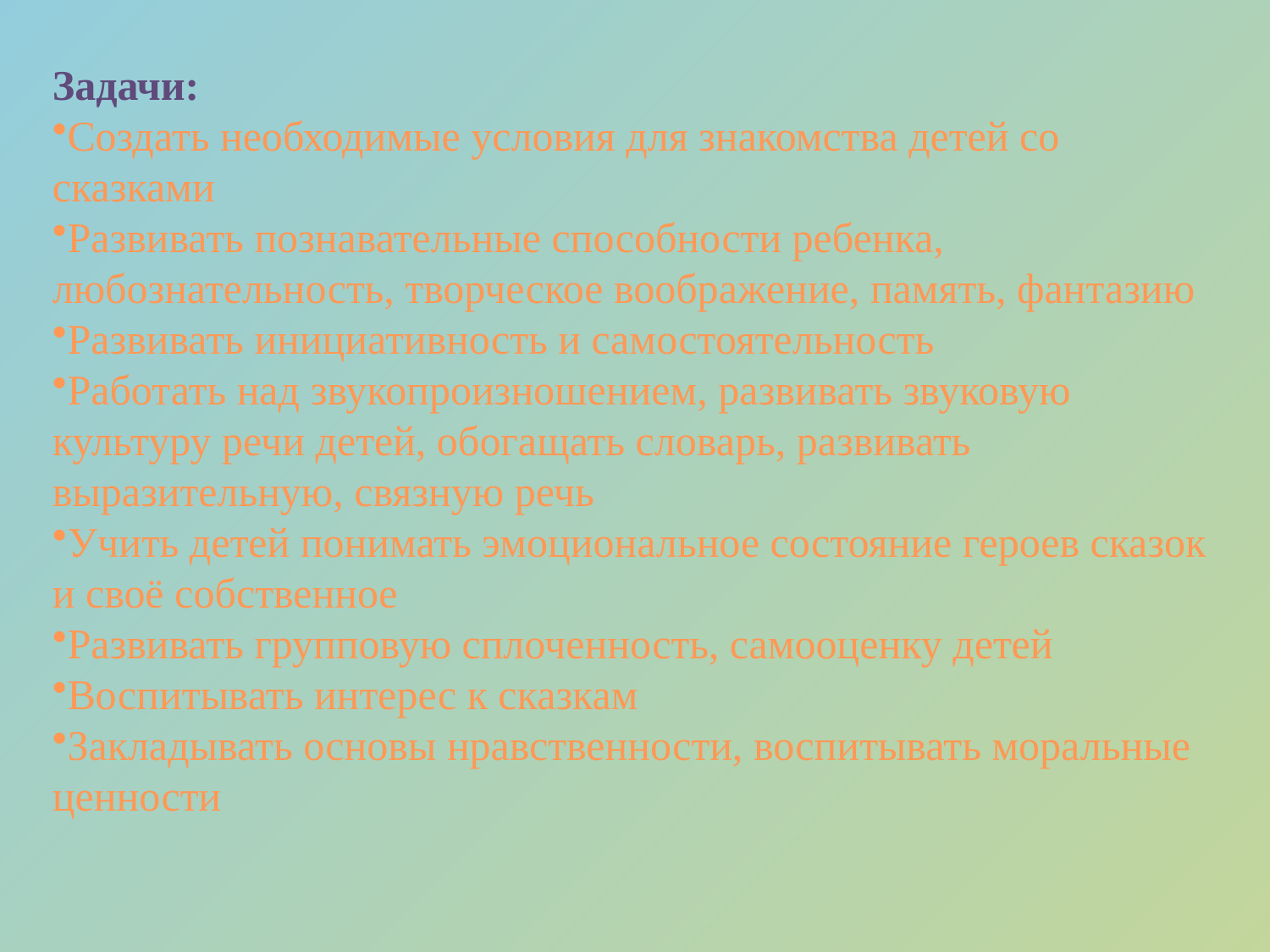

Задачи:
Создать необходимые условия для знакомства детей со сказками
Развивать познавательные способности ребенка, любознательность, творческое воображение, память, фантазию
Развивать инициативность и самостоятельность
Работать над звукопроизношением, развивать звуковую культуру речи детей, обогащать словарь, развивать выразительную, связную речь
Учить детей понимать эмоциональное состояние героев сказок и своё собственное
Развивать групповую сплоченность, самооценку детей
Воспитывать интерес к сказкам
Закладывать основы нравственности, воспитывать моральные ценности